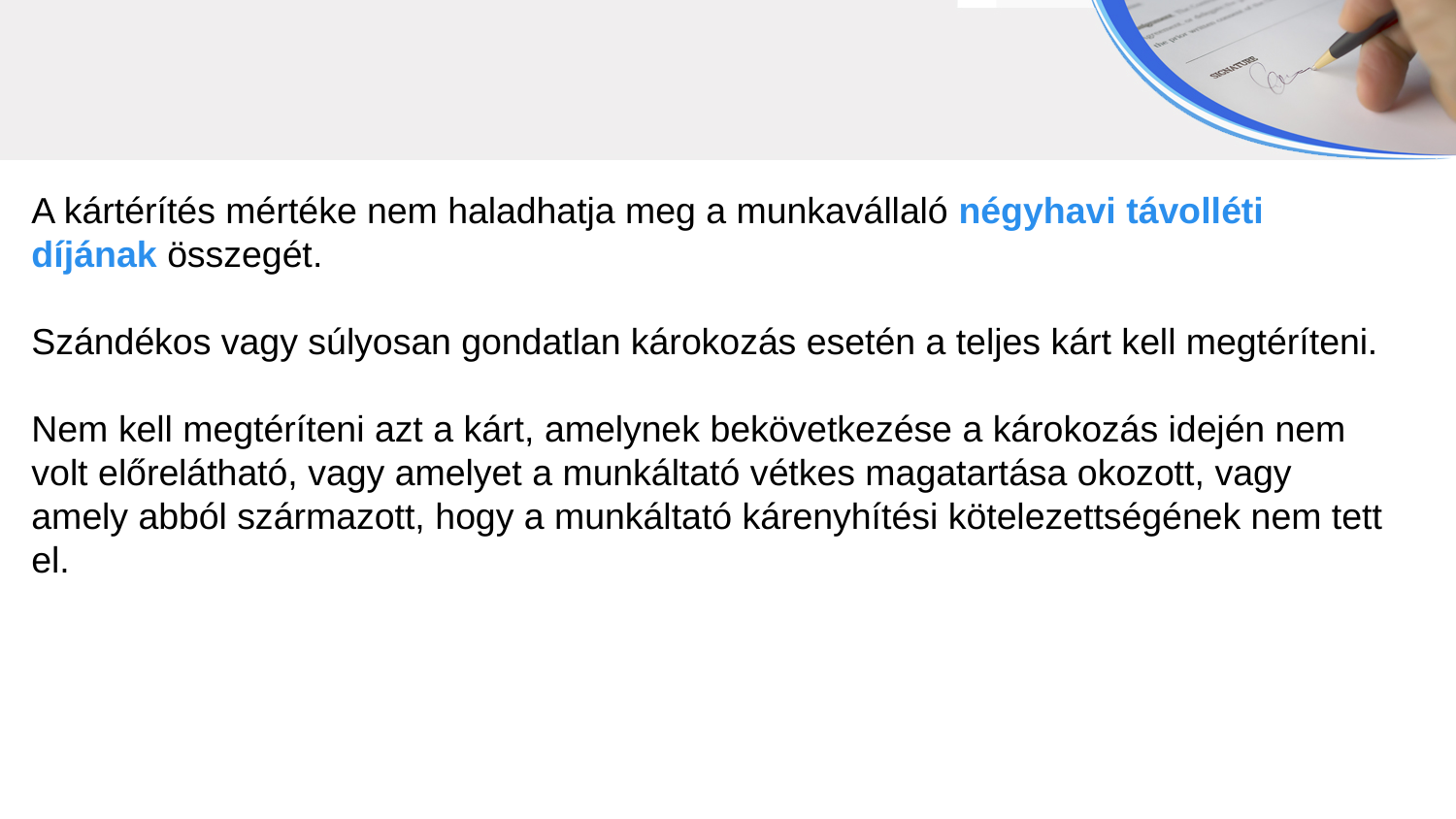

A kártérítés mértéke nem haladhatja meg a munkavállaló négyhavi távolléti
díjának összegét.

Szándékos vagy súlyosan gondatlan károkozás esetén a teljes kárt kell megtéríteni.

Nem kell megtéríteni azt a kárt, amelynek bekövetkezése a károkozás idején nem
volt előrelátható, vagy amelyet a munkáltató vétkes magatartása okozott, vagy
amely abból származott, hogy a munkáltató kárenyhítési kötelezettségének nem tett el.